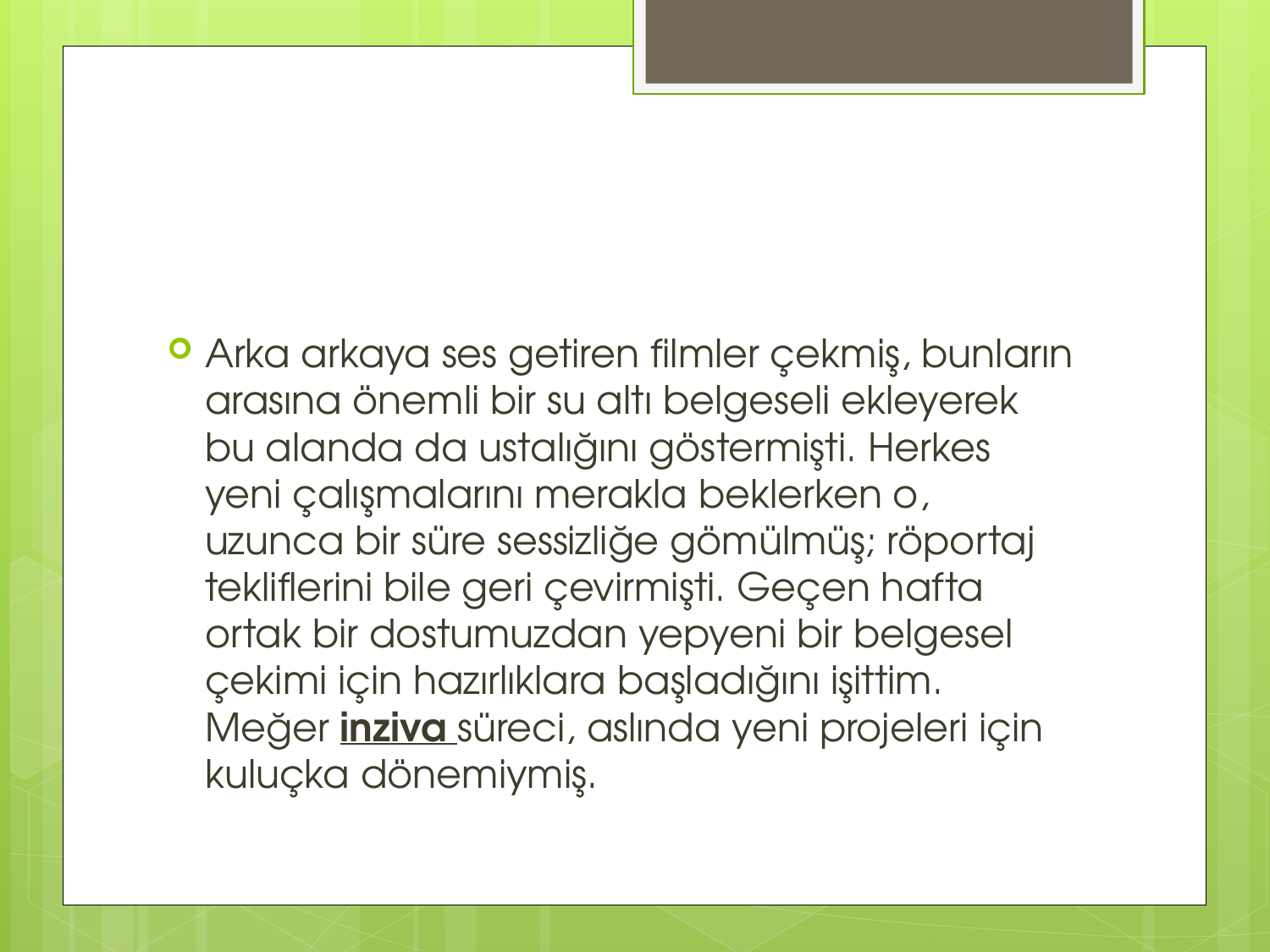

#
Arka arkaya ses getiren filmler çekmiş, bunların arasına önemli bir su altı belgeseli ekleyerek bu alanda da ustalığını göstermişti. Herkes yeni çalışmalarını merakla beklerken o, uzunca bir süre sessizliğe gömülmüş; röportaj tekliflerini bile geri çevirmişti. Geçen hafta ortak bir dostumuzdan yepyeni bir belgesel çekimi için hazırlıklara başladığını işittim. Meğer inziva süreci, aslında yeni projeleri için kuluçka dönemiymiş.